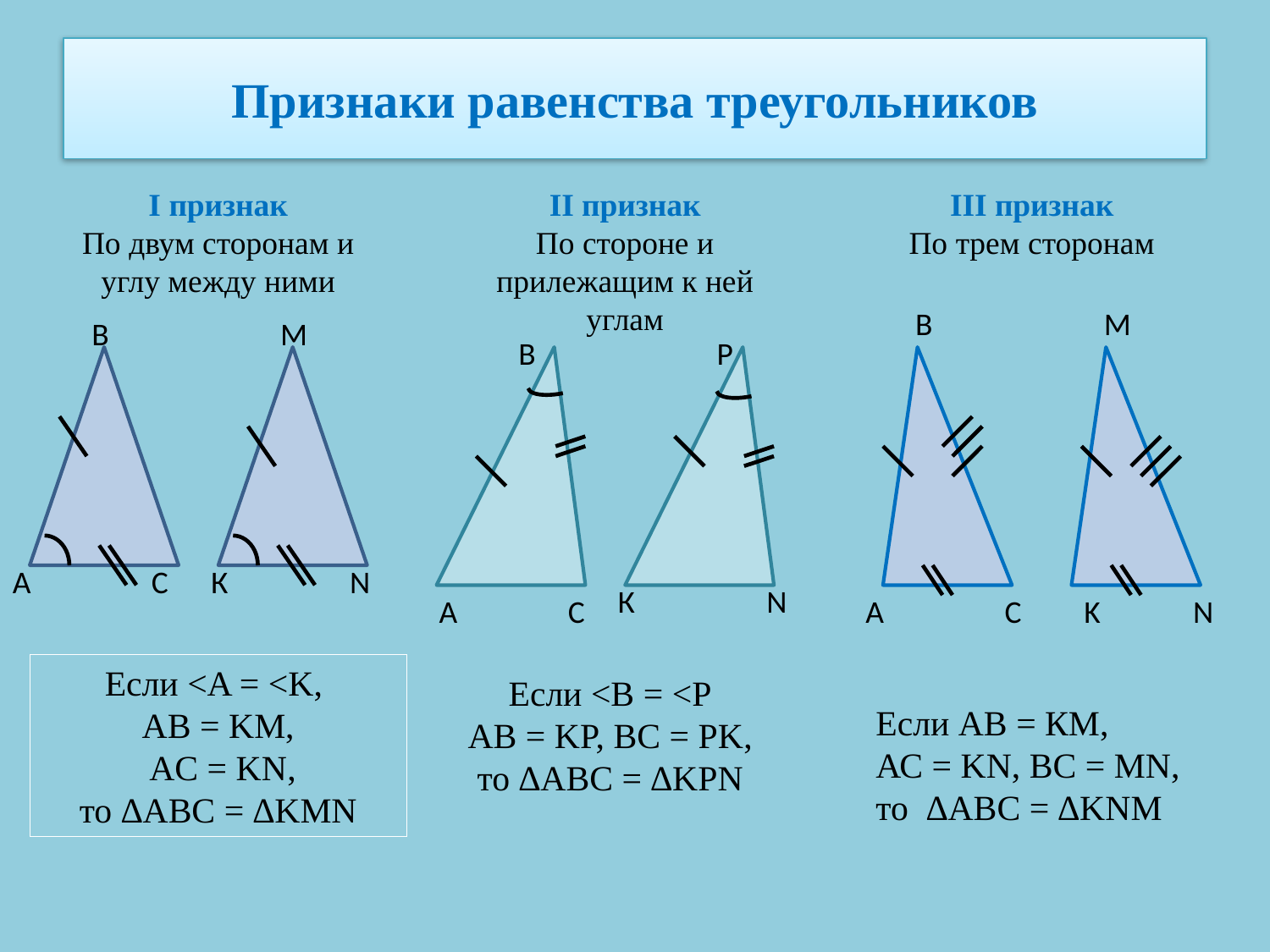

# Признаки равенства треугольников
I признак
По двум сторонам и углу между ними

II признак
По стороне и прилежащим к ней углам
III признак
По трем сторонам
B
M
В
М
B
P

А
С
К
N
К
N
А
C
А
C
K
N
Если <A = <K,
AB = KM,
 AC = KN,
то ∆ABC = ∆KMN
Если <B = <P
AB = KP, BC = PK,
то ∆ABC = ∆KPN
Если АВ = КМ,
АС = KN, BC = MN,
то  ∆АВС = ∆KNM